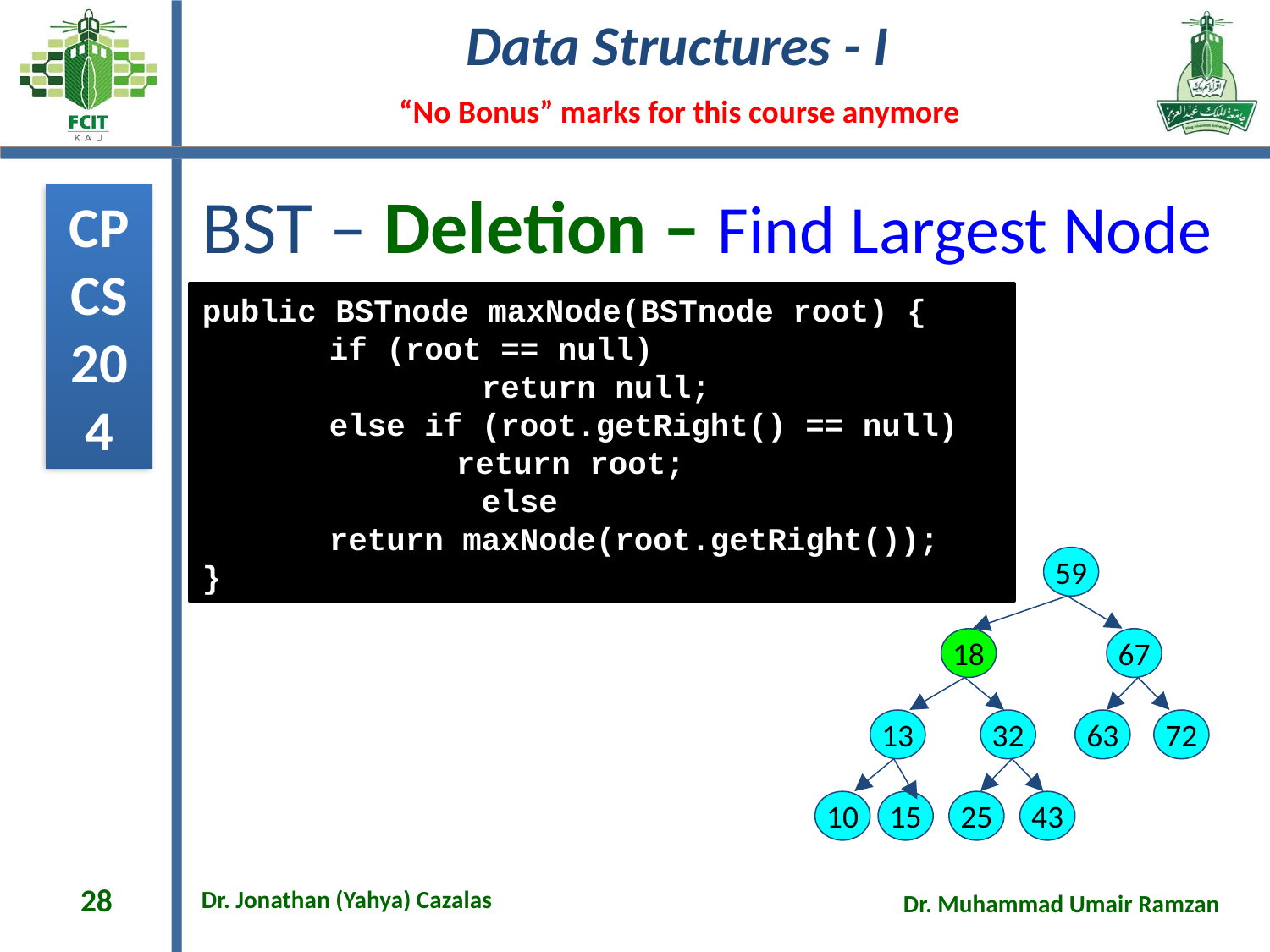

# BST – Deletion – Find Largest Node
public BSTnode maxNode(BSTnode root) {
	if (root == null)
	        return null;
	else if (root.getRight() == null)
		return root;
	        else
	return maxNode(root.getRight());
}
59

18
67

13
32
63
72

10
15
25
43

28